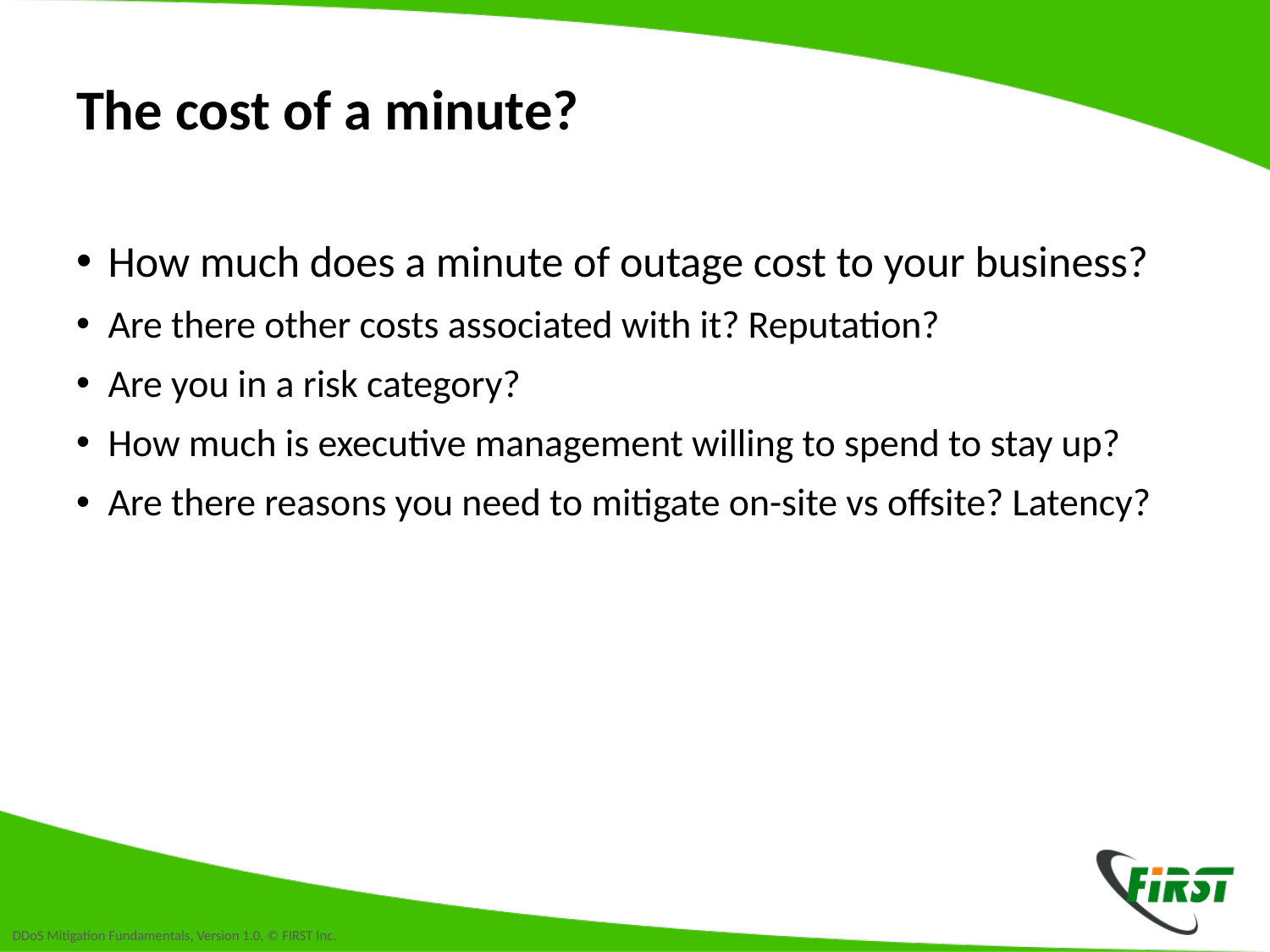

# The cost of a minute?

How much does a minute of outage cost to your business?
Are there other costs associated with it? Reputation?
Are you in a risk category?
How much is executive management willing to spend to stay up?
Are there reasons you need to mitigate on-site vs offsite? Latency?